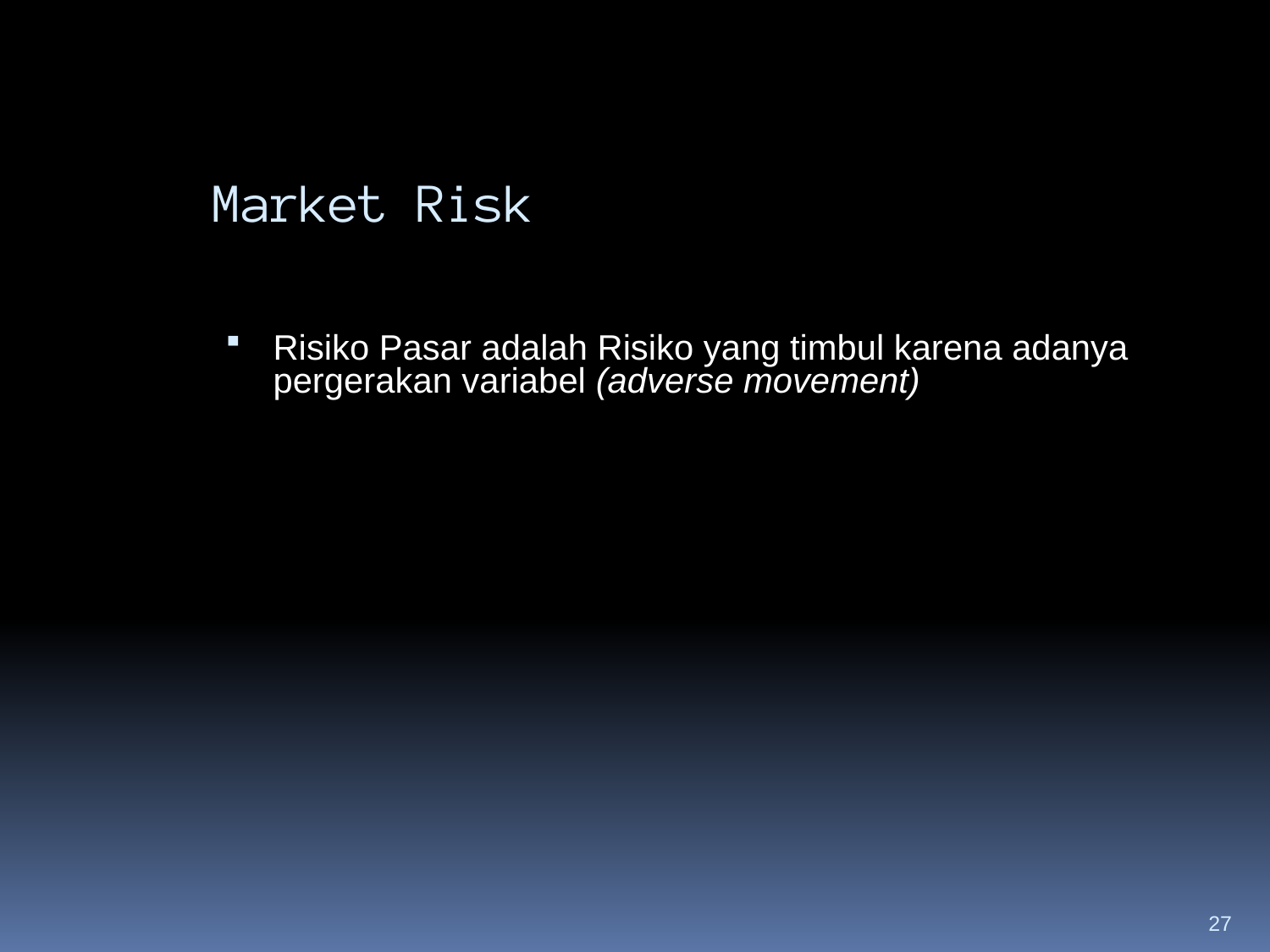

Market Risk
Risiko Pasar adalah Risiko yang timbul karena adanya pergerakan variabel (adverse movement)
27